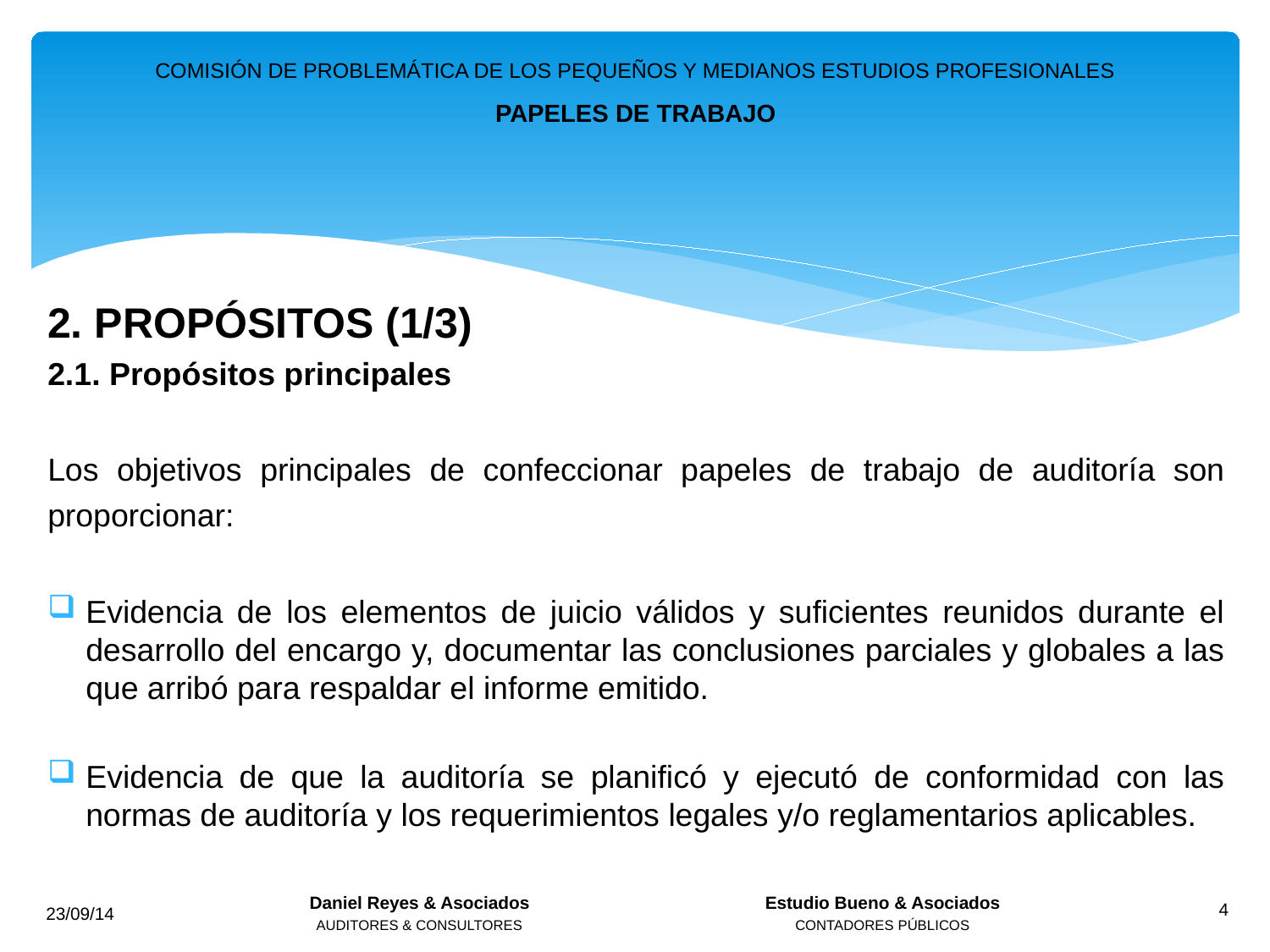

COMISIÓN DE PROBLEMÁTICA DE LOS PEQUEÑOS Y MEDIANOS ESTUDIOS PROFESIONALES
PAPELES DE TRABAJO
2. PROPÓSITOS (1/3)
2.1. Propósitos principales

Los objetivos principales de confeccionar papeles de trabajo de auditoría son proporcionar:

Evidencia de los elementos de juicio válidos y suficientes reunidos durante el desarrollo del encargo y, documentar las conclusiones parciales y globales a las que arribó para respaldar el informe emitido.

Evidencia de que la auditoría se planificó y ejecutó de conformidad con las normas de auditoría y los requerimientos legales y/o reglamentarios aplicables.

Daniel Reyes & Asociados
AUDITORES & CONSULTORES
Estudio Bueno & Asociados
CONTADORES PÚBLICOS
23/09/14
4